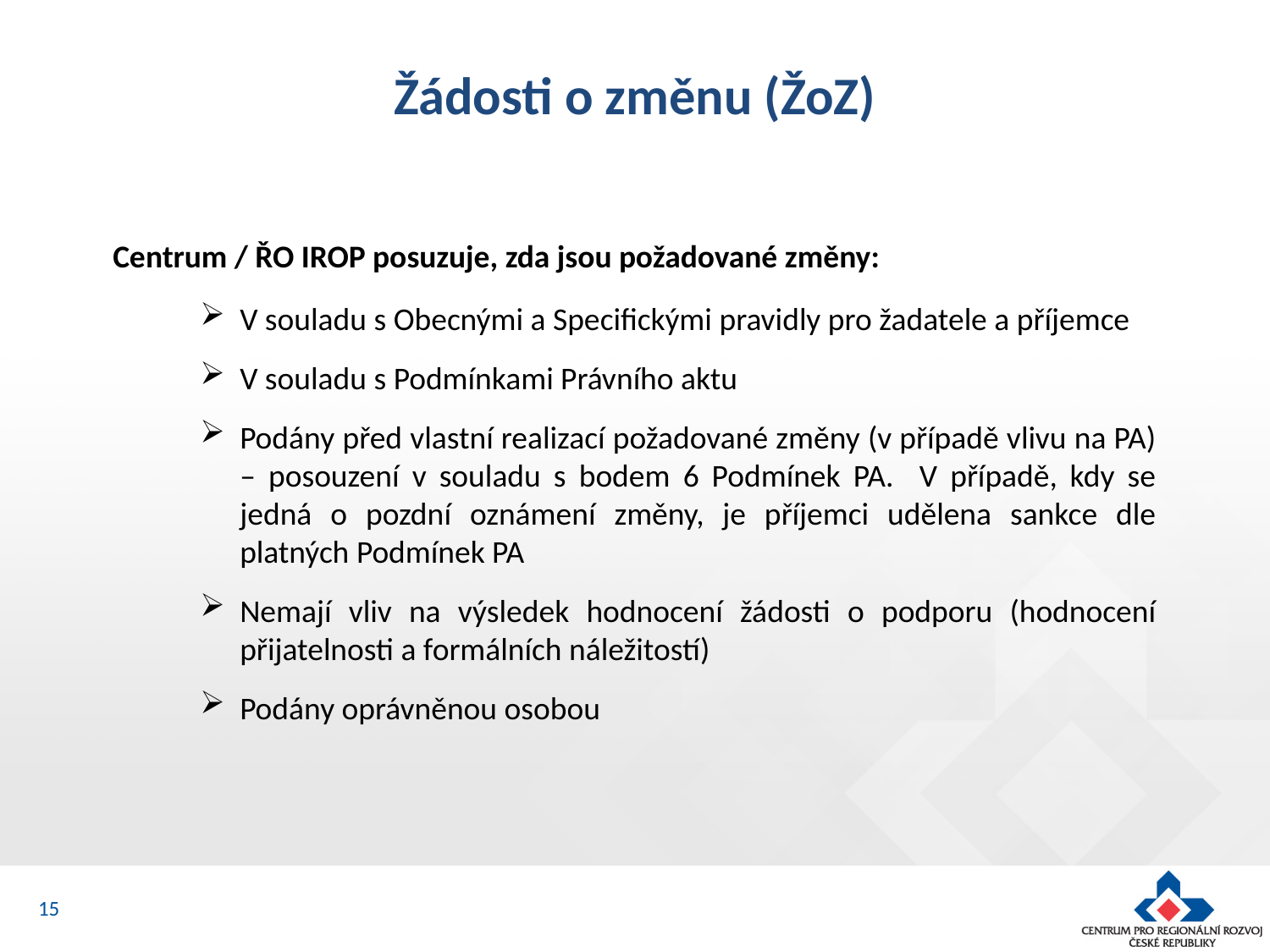

# Žádosti o změnu (ŽoZ)

Centrum / ŘO IROP posuzuje, zda jsou požadované změny:
V souladu s Obecnými a Specifickými pravidly pro žadatele a příjemce
V souladu s Podmínkami Právního aktu
Podány před vlastní realizací požadované změny (v případě vlivu na PA) – posouzení v souladu s bodem 6 Podmínek PA.  V případě, kdy se jedná o pozdní oznámení změny, je příjemci udělena sankce dle platných Podmínek PA
Nemají vliv na výsledek hodnocení žádosti o podporu (hodnocení přijatelnosti a formálních náležitostí)
Podány oprávněnou osobou

15